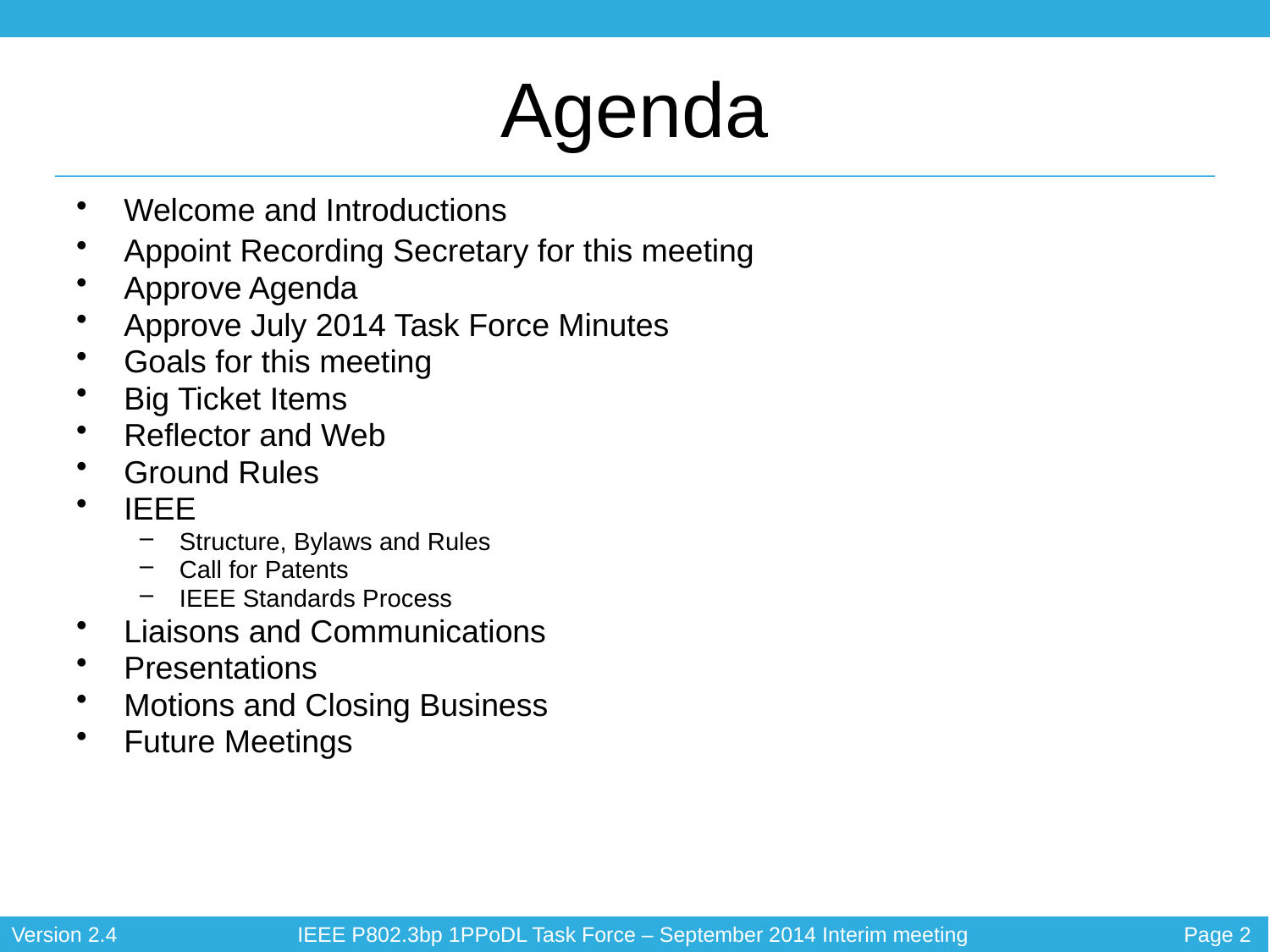

# Agenda
Welcome and Introductions
Appoint Recording Secretary for this meeting
Approve Agenda
Approve July 2014 Task Force Minutes
Goals for this meeting
Big Ticket Items
Reflector and Web
Ground Rules
IEEE
Structure, Bylaws and Rules
Call for Patents
IEEE Standards Process
Liaisons and Communications
Presentations
Motions and Closing Business
Future Meetings